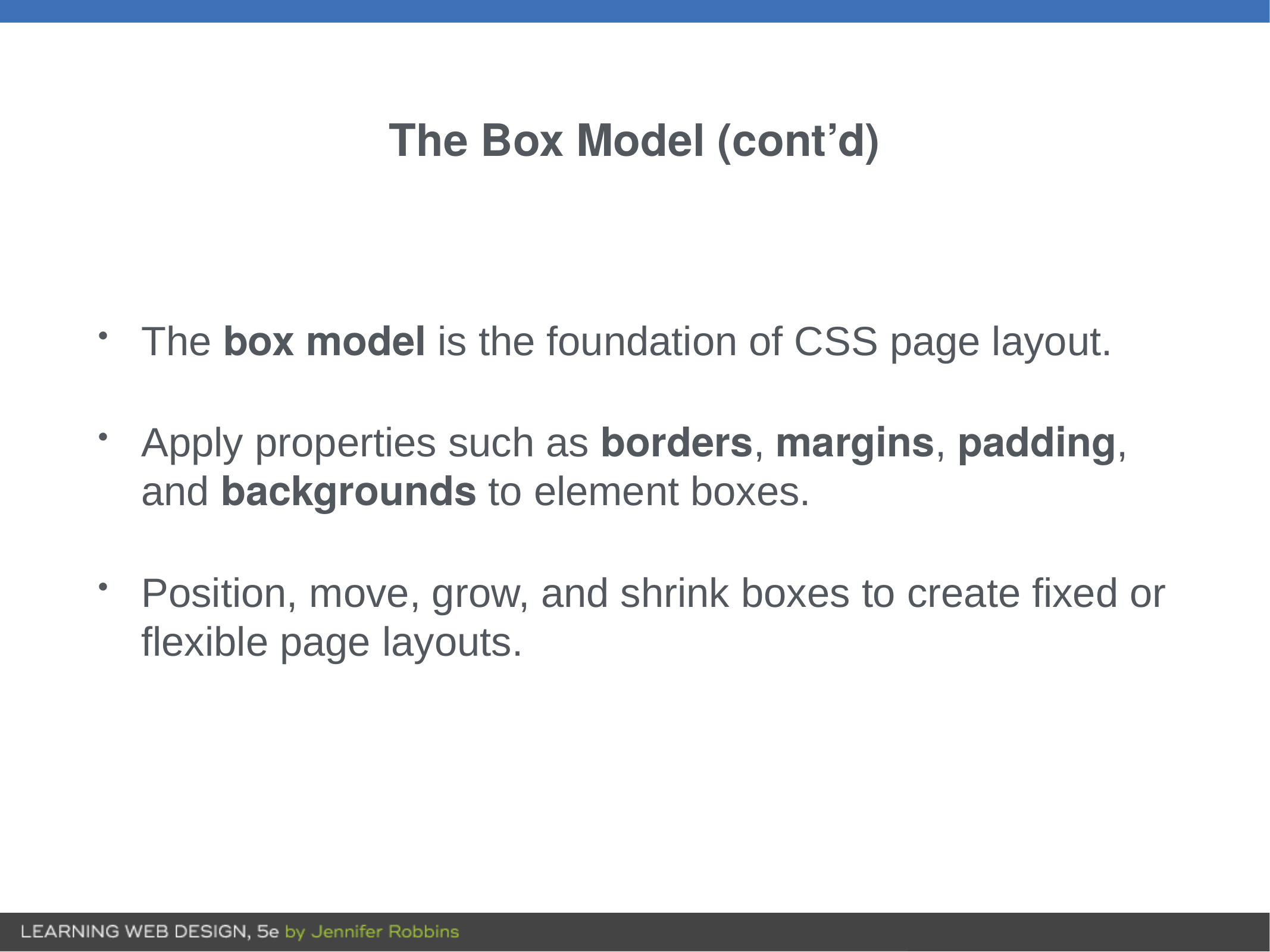

# The Box Model (cont’d)
The box model is the foundation of CSS page layout.
Apply properties such as borders, margins, padding, and backgrounds to element boxes.
Position, move, grow, and shrink boxes to create fixed or flexible page layouts.